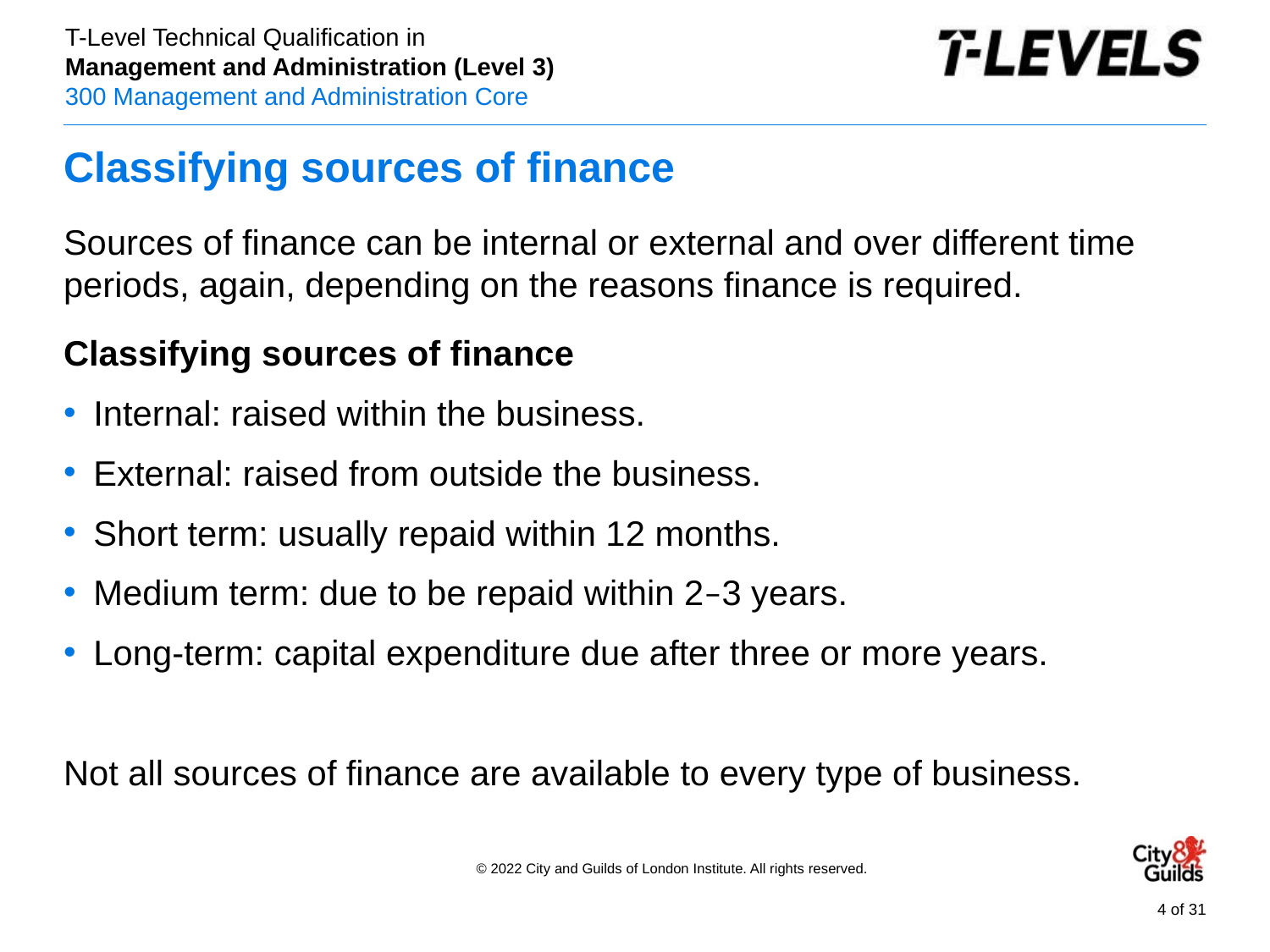

# Classifying sources of finance
Sources of finance can be internal or external and over different time periods, again, depending on the reasons finance is required.
Classifying sources of finance
Internal: raised within the business.
External: raised from outside the business.
Short term: usually repaid within 12 months.
Medium term: due to be repaid within 2–3 years.
Long-term: capital expenditure due after three or more years.

Not all sources of finance are available to every type of business.